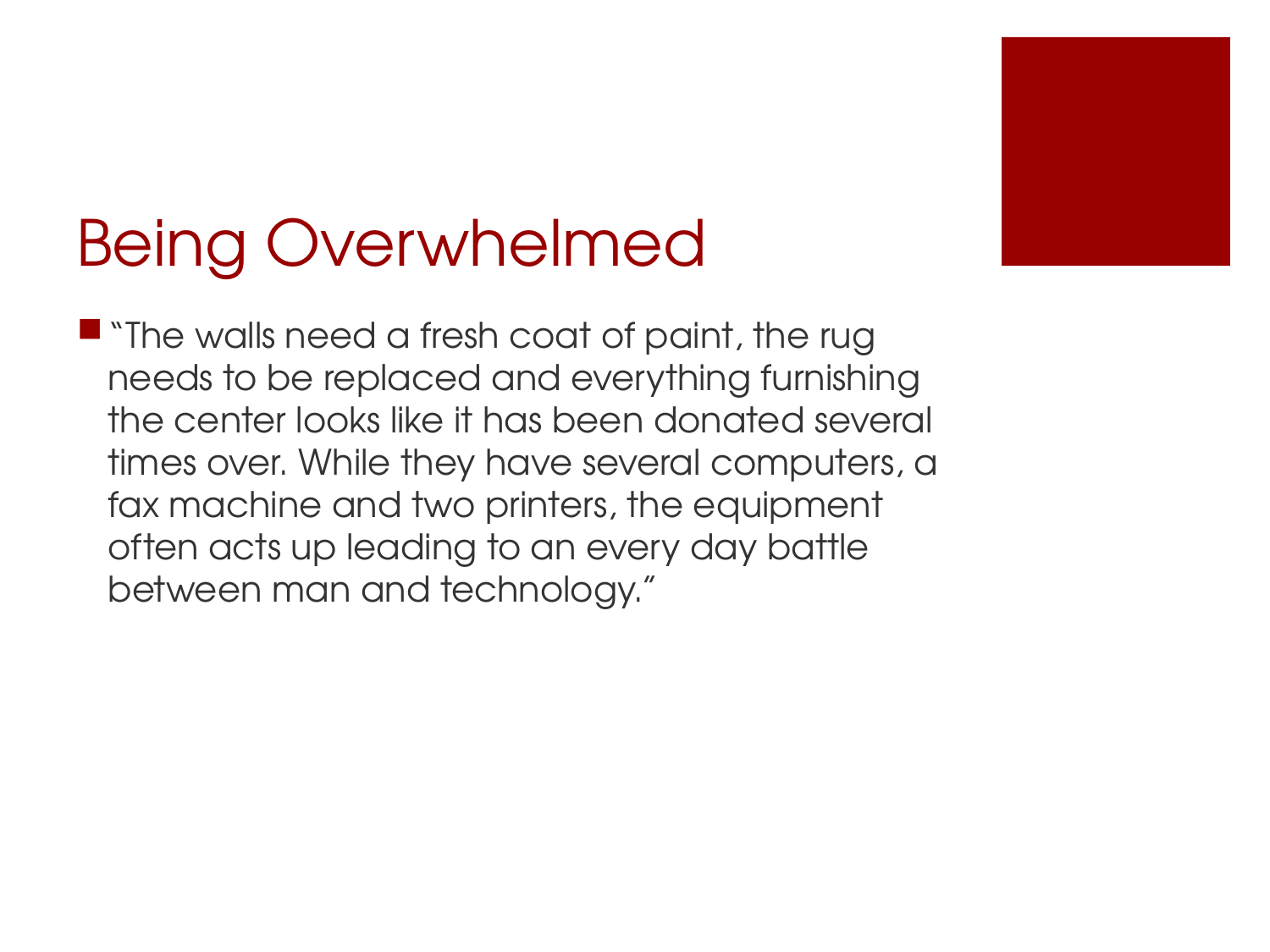

# Being Overwhelmed
“The walls need a fresh coat of paint, the rug needs to be replaced and everything furnishing the center looks like it has been donated several times over. While they have several computers, a fax machine and two printers, the equipment often acts up leading to an every day battle between man and technology.”